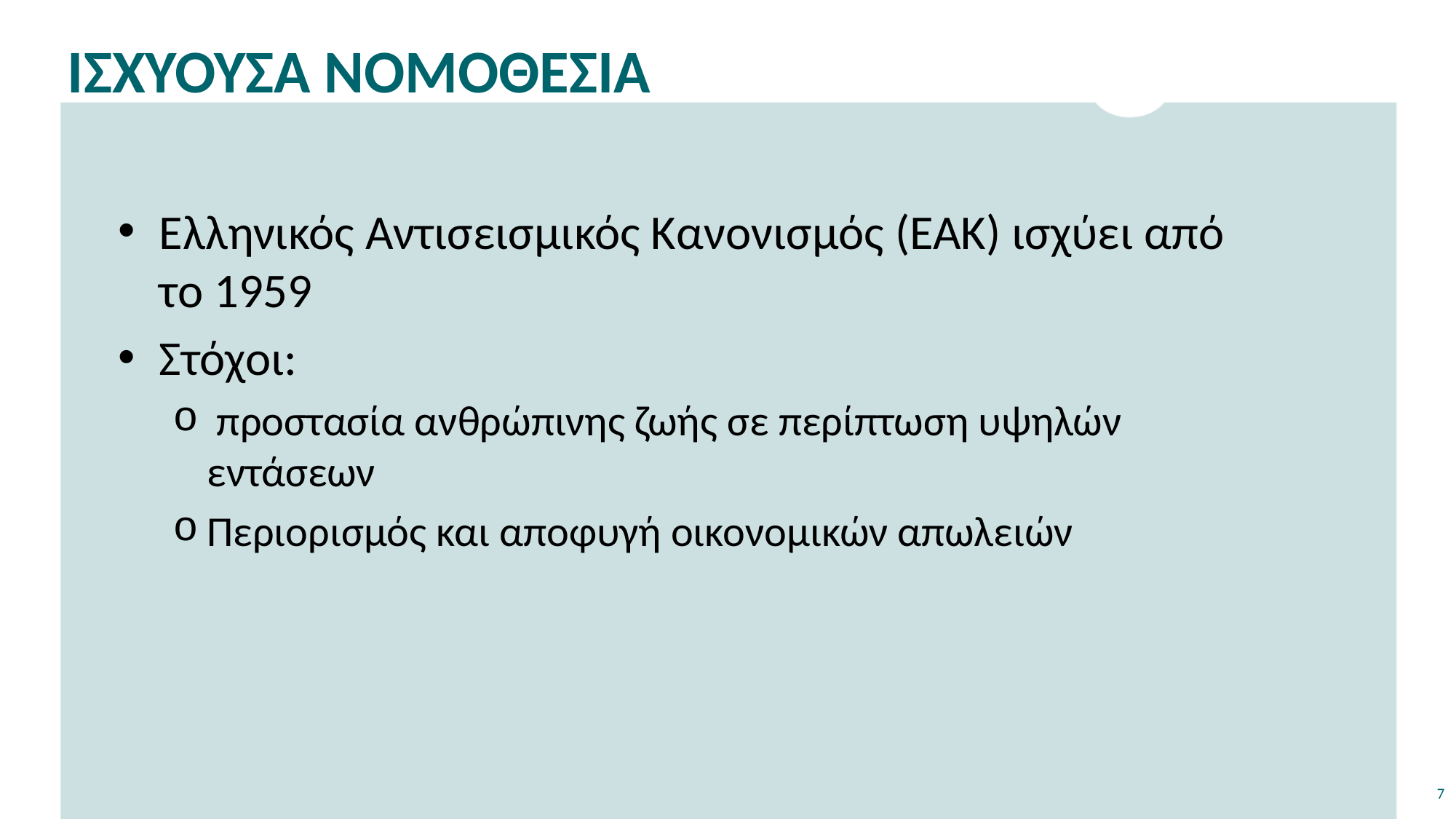

# ΙΣΧΥΟΥΣΑ ΝΟΜΟΘΕΣΙΑ
Ελληνικός Αντισεισμικός Κανονισμός (ΕΑΚ) ισχύει από το 1959
Στόχοι:
 προστασία ανθρώπινης ζωής σε περίπτωση υψηλών εντάσεων
Περιορισμός και αποφυγή οικονομικών απωλειών